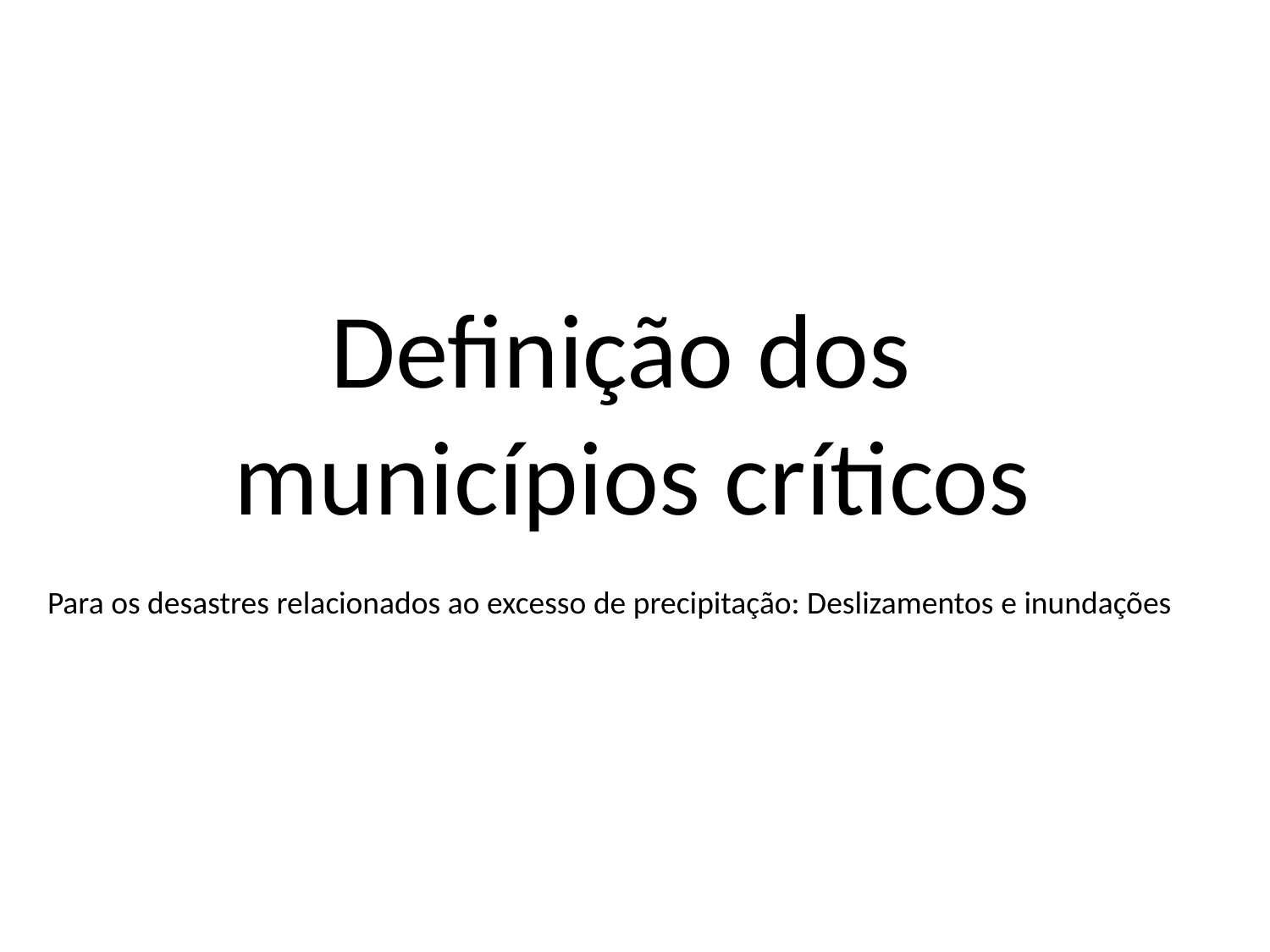

Definição dos
municípios críticos
Para os desastres relacionados ao excesso de precipitação: Deslizamentos e inundações